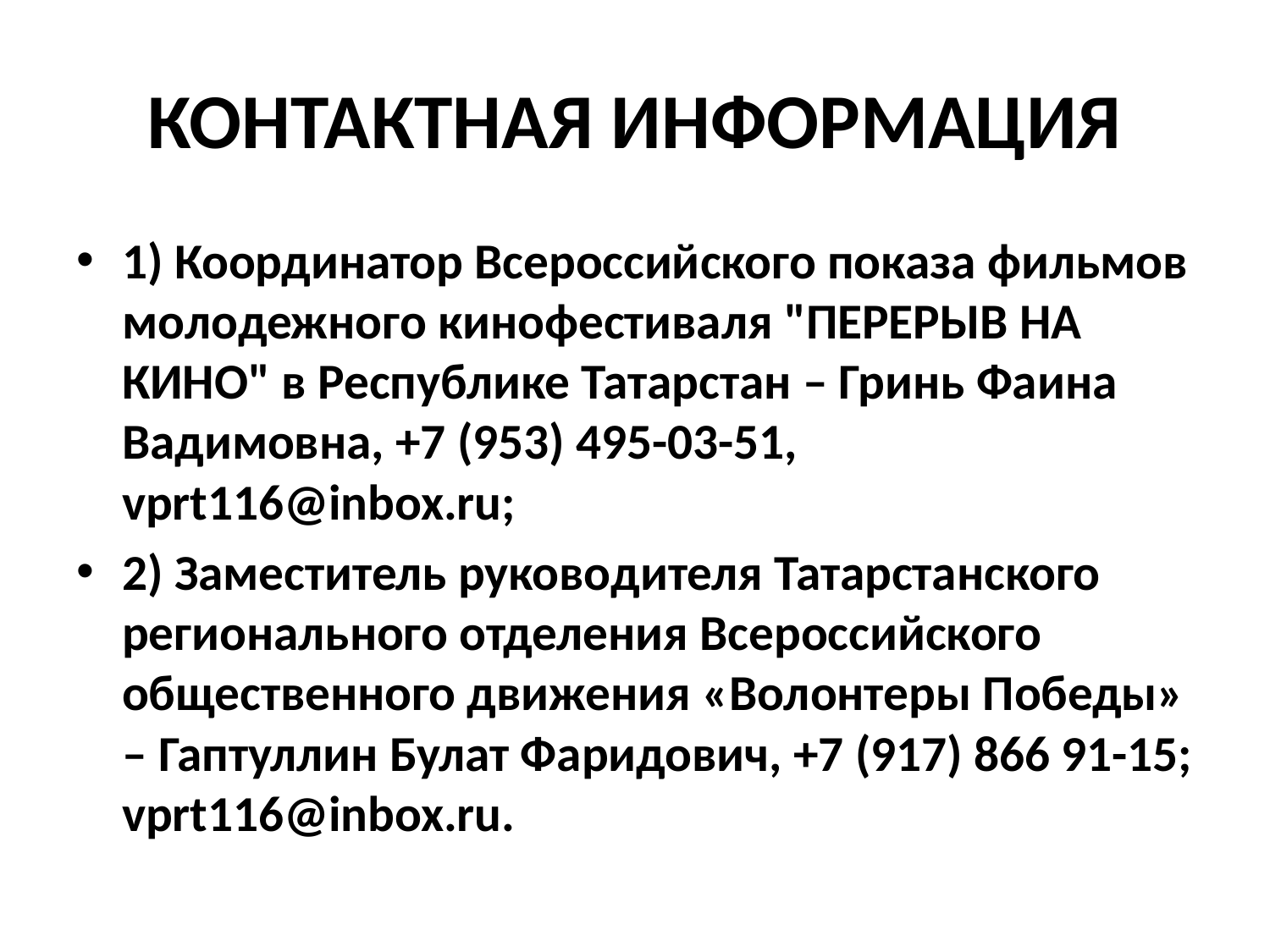

# КОНТАКТНАЯ ИНФОРМАЦИЯ
1) Координатор Всероссийского показа фильмов молодежного кинофестиваля "ПЕРЕРЫВ НА КИНО" в Республике Татарстан – Гринь Фаина Вадимовна, +7 (953) 495-03-51, vprt116@inbox.ru;
2) Заместитель руководителя Татарстанского регионального отделения Всероссийского общественного движения «Волонтеры Победы» – Гаптуллин Булат Фаридович, +7 (917) 866 91-15; vprt116@inbox.ru.